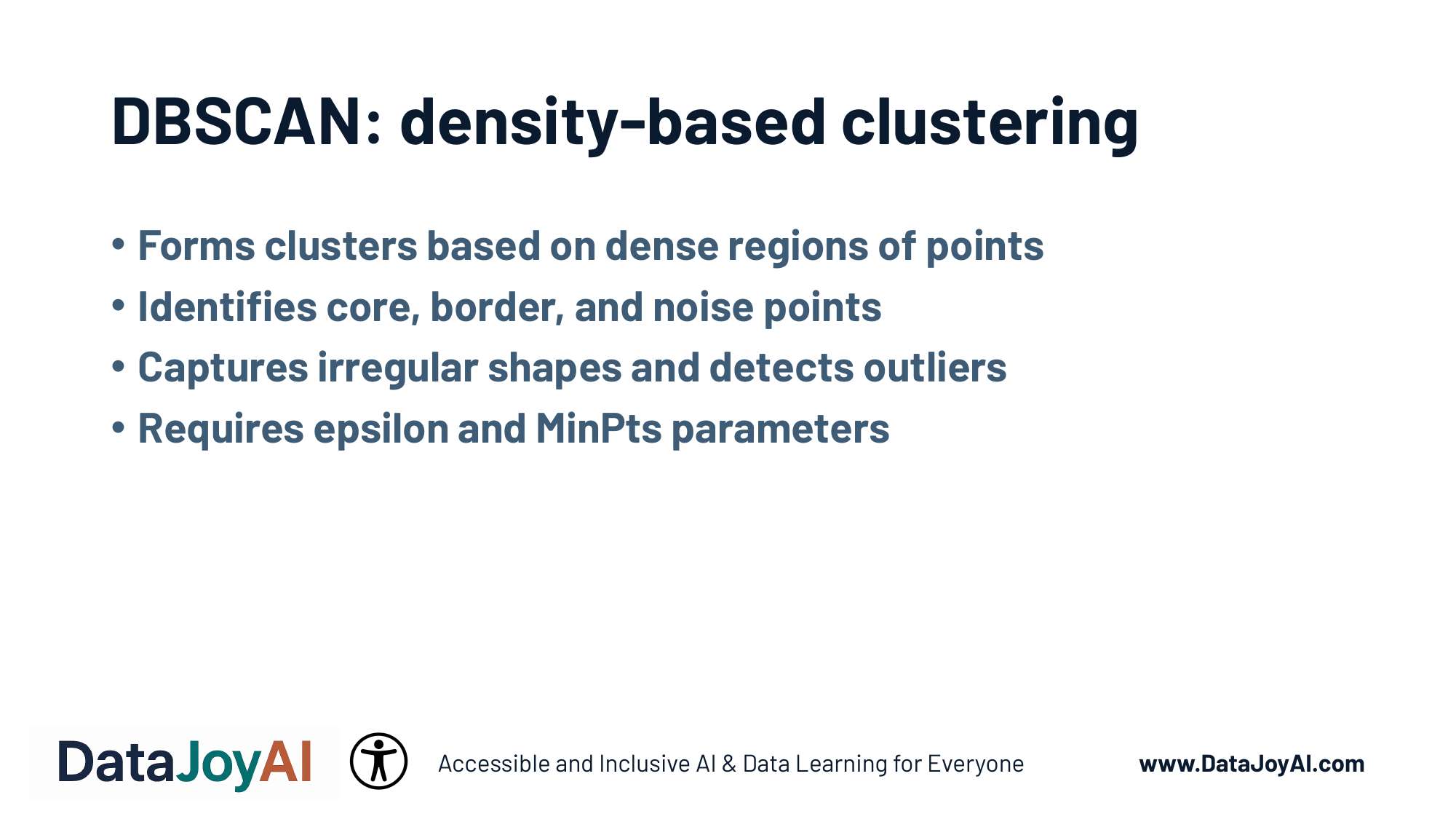

# DBSCAN: density‑based clustering
Forms clusters based on dense regions of points
Identifies core, border, and noise points
Captures irregular shapes and detects outliers
Requires epsilon and MinPts parameters